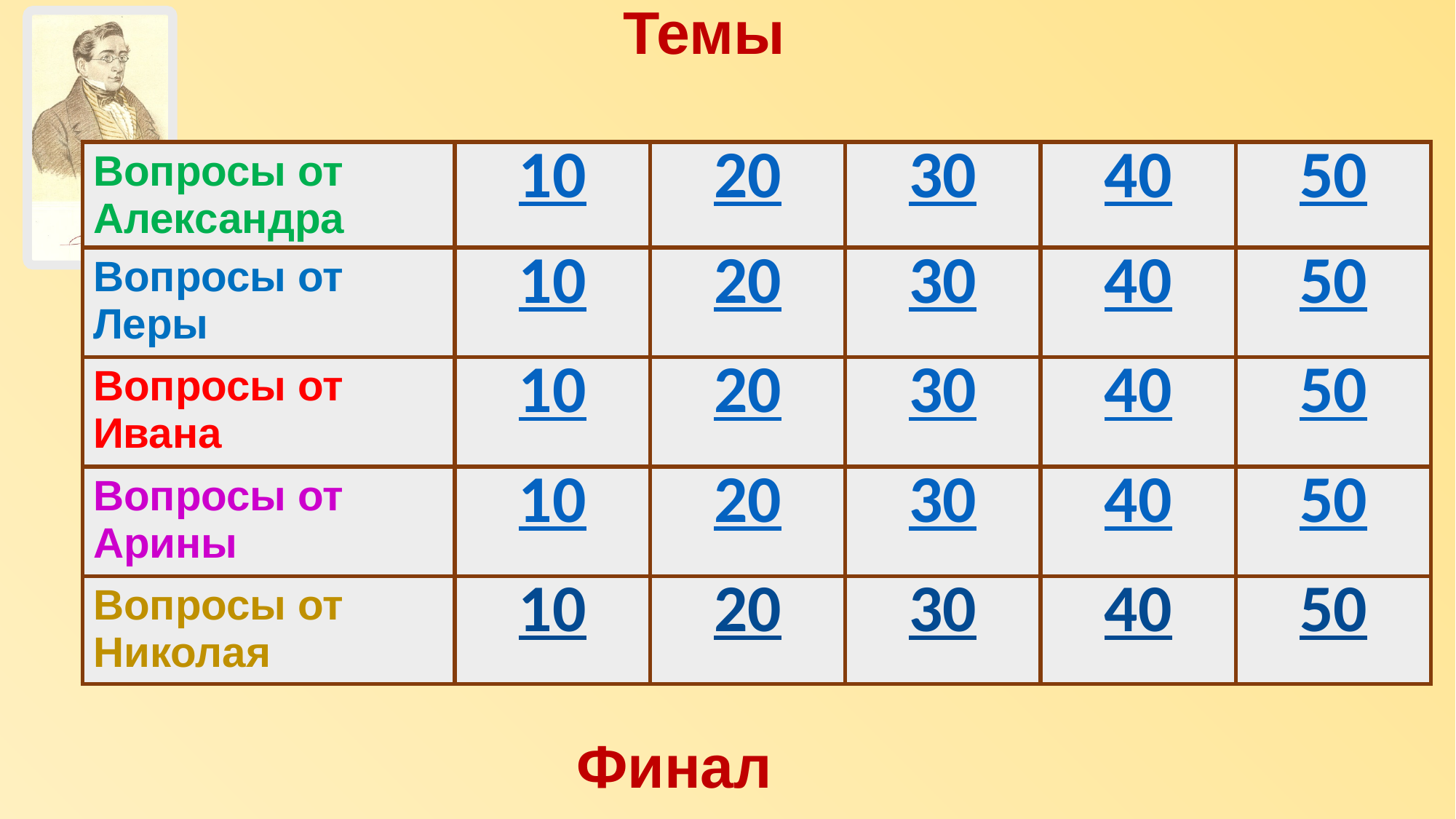

# Темы
| Вопросы от Александра | 10 | 20 | 30 | 40 | 50 |
| --- | --- | --- | --- | --- | --- |
| Вопросы от Леры | 10 | 20 | 30 | 40 | 50 |
| Вопросы от Ивана | 10 | 20 | 30 | 40 | 50 |
| Вопросы от Арины | 10 | 20 | 30 | 40 | 50 |
| Вопросы от Николая | 10 | 20 | 30 | 40 | 50 |
Финал